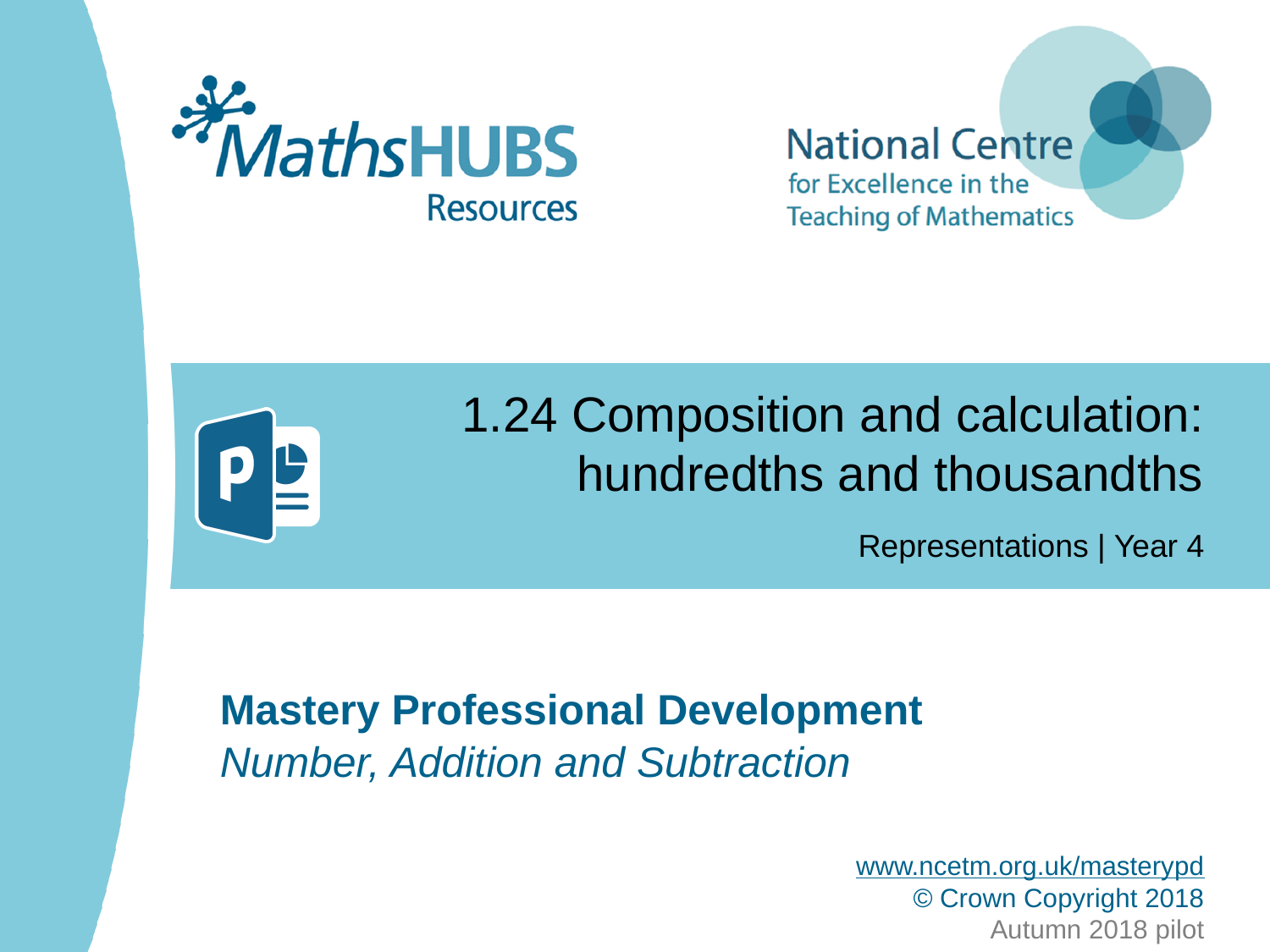

# 1.24 Composition and calculation: hundredths and thousandths
Representations | Year 4
Number, Addition and Subtraction